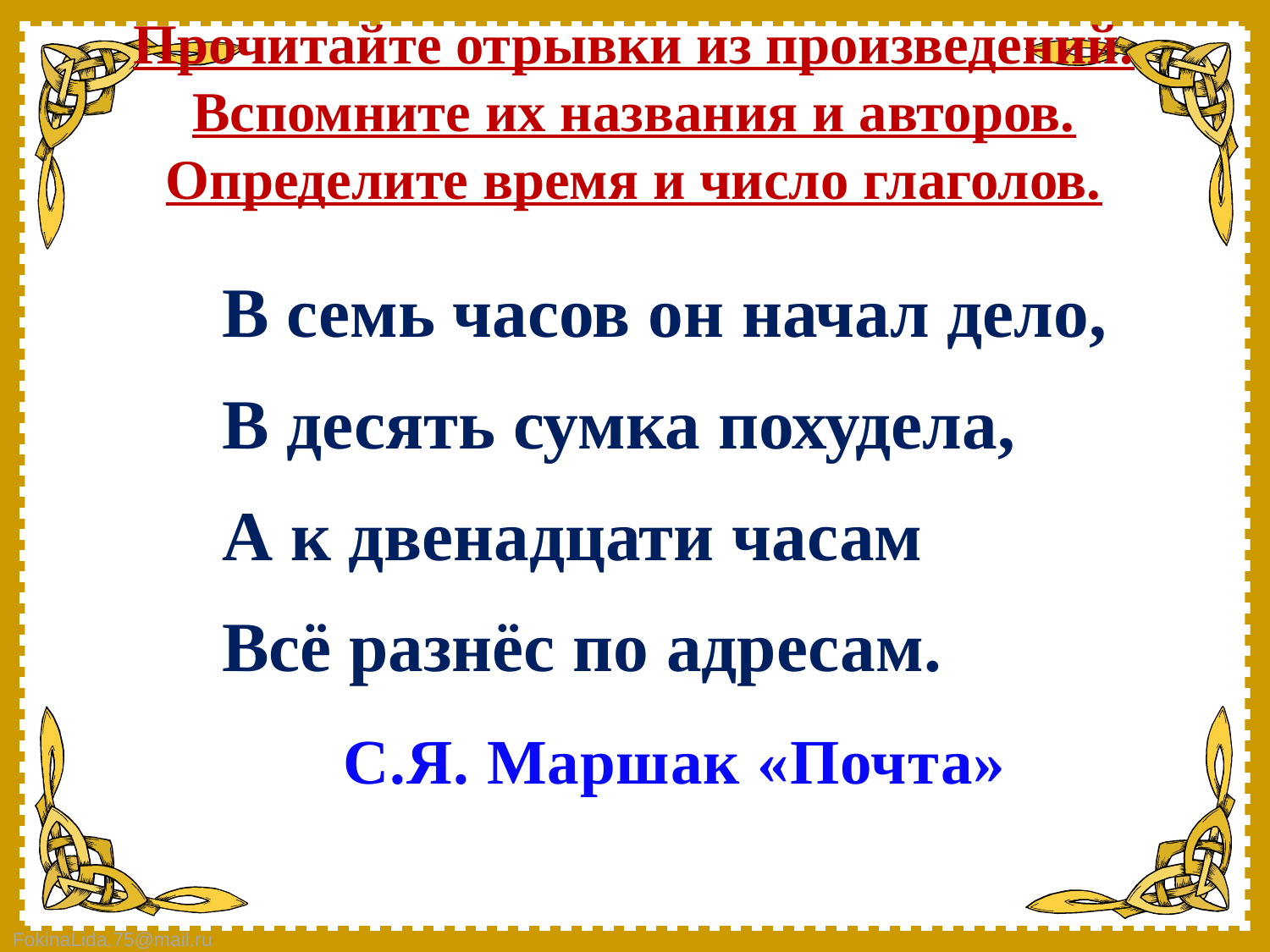

# Прочитайте отрывки из произведений. Вспомните их названия и авторов. Определите время и число глаголов.
В семь часов он начал дело,
В десять сумка похудела,
А к двенадцати часам
Всё разнёс по адресам.
С.Я. Маршак «Почта»